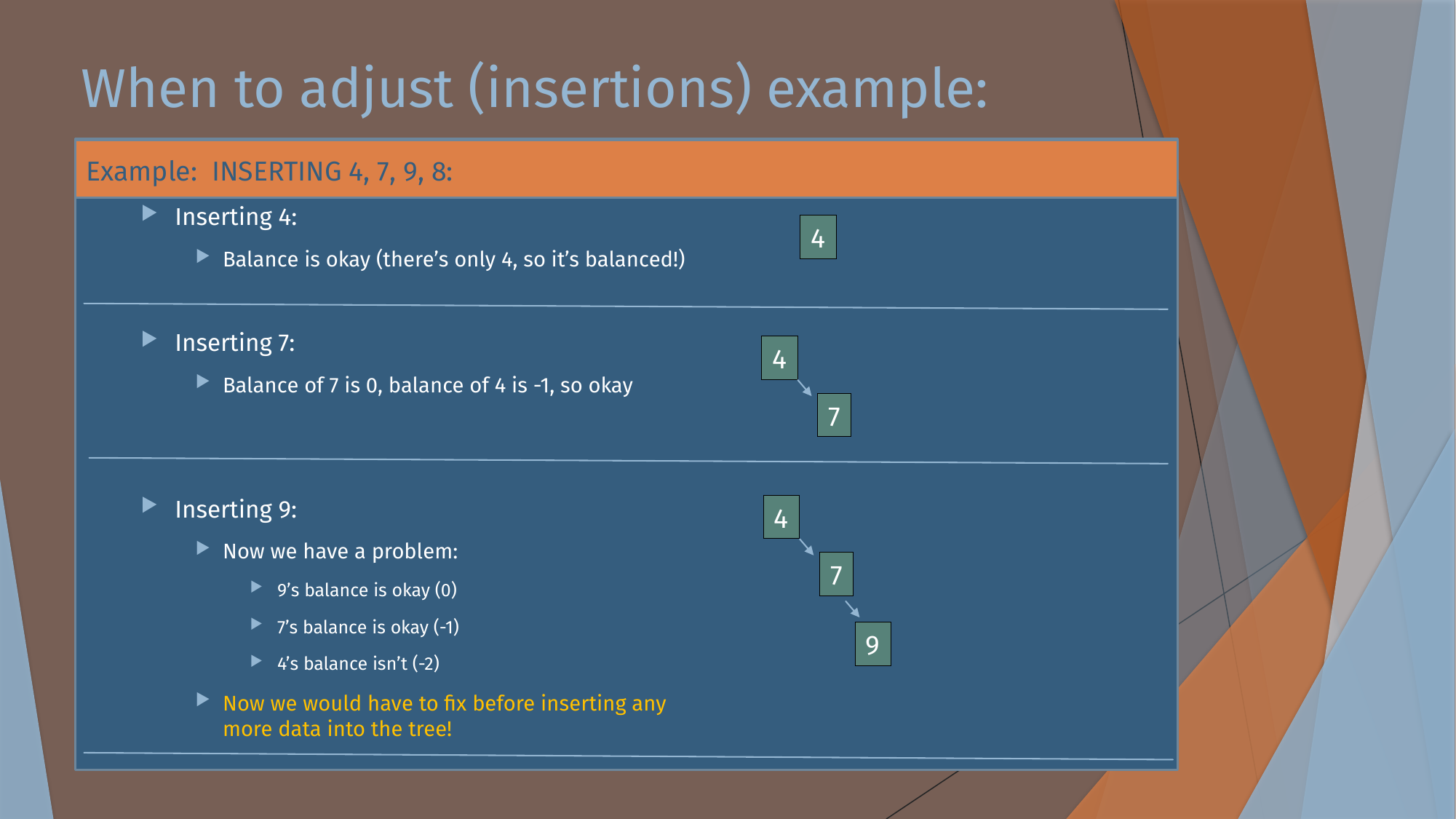

# When to adjust (insertions) example:

Example:  INSERTING 4, 7, 9, 8:
Inserting 4:
Balance is okay (there’s only 4, so it’s balanced!)

Inserting 7:
Balance of 7 is 0, balance of 4 is -1, so okay

Inserting 9:
Now we have a problem:
9’s balance is okay (0)
7’s balance is okay (-1)
4’s balance isn’t (-2)
Now we would have to fix before inserting any more data into the tree!

4
4
7
4
7
9